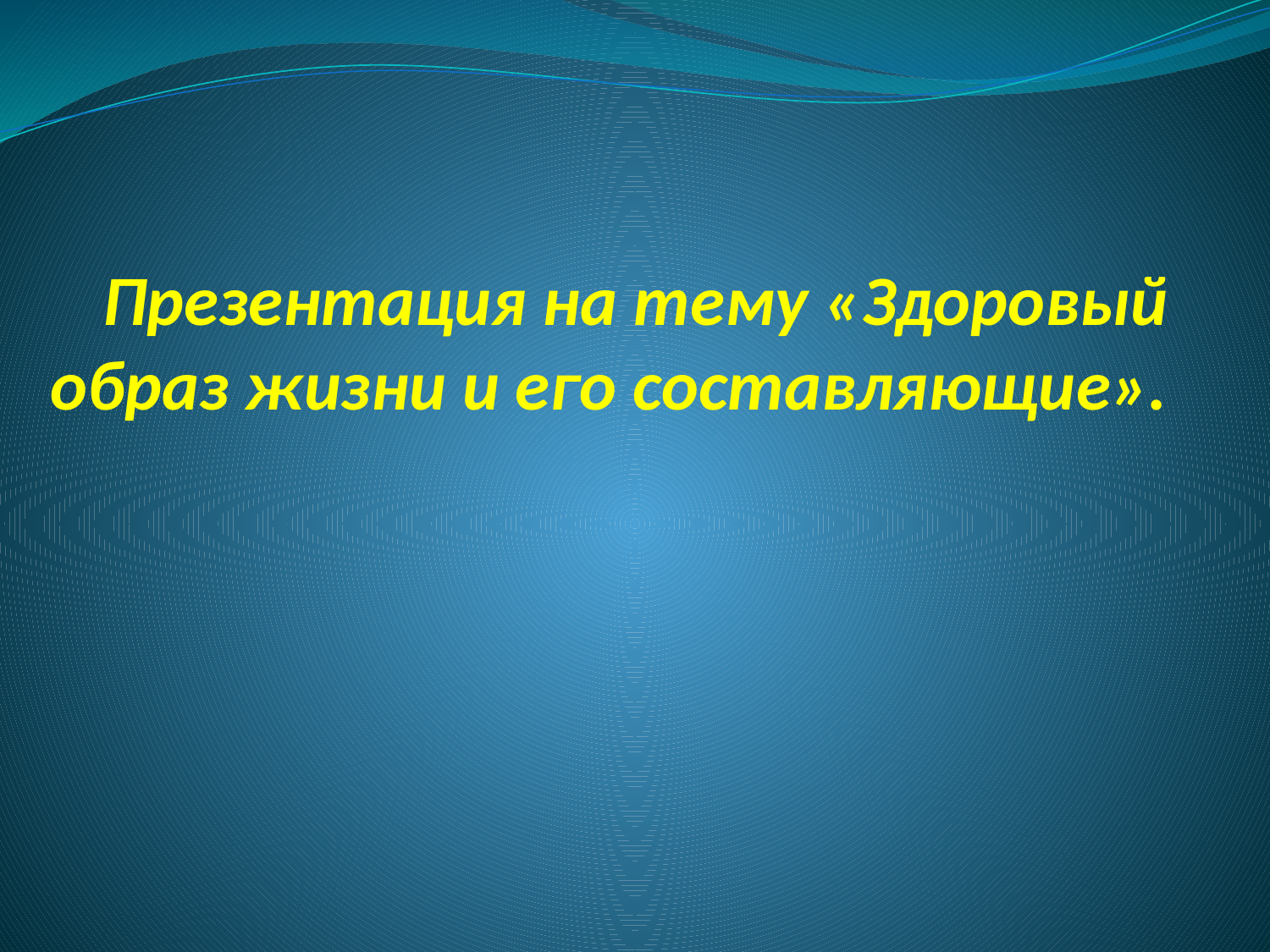

# Презентация на тему «Здоровый образ жизни и его составляющие».